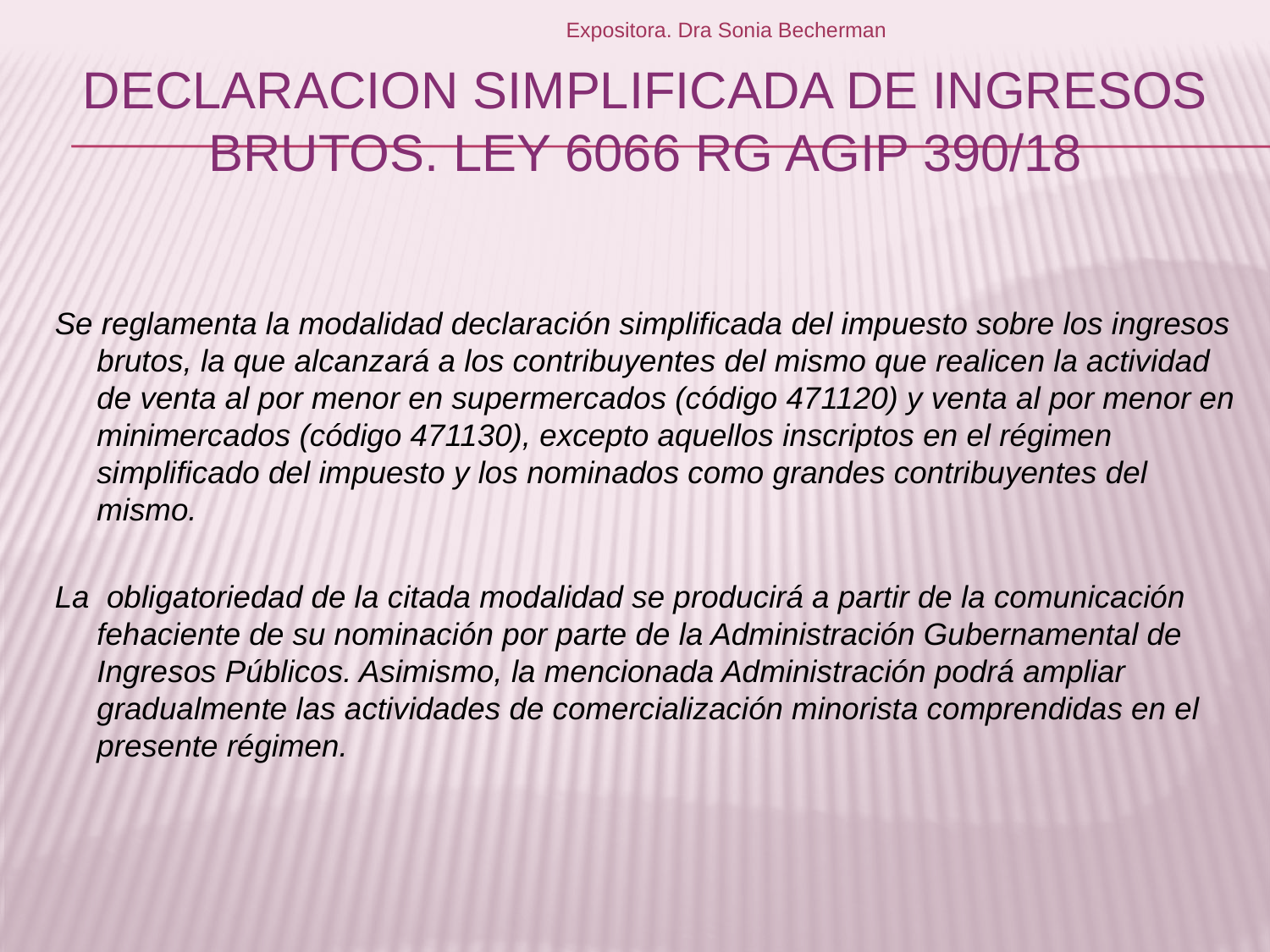

Expositora. Dra Sonia Becherman
# DECLARACION SImPLIFICADA DE INGRESOS BRUTOS. Ley 6066 Rg AGIP 390/18

Se reglamenta la modalidad declaración simplificada del impuesto sobre los ingresos brutos, la que alcanzará a los contribuyentes del mismo que realicen la actividad de venta al por menor en supermercados (código 471120) y venta al por menor en minimercados (código 471130), excepto aquellos inscriptos en el régimen simplificado del impuesto y los nominados como grandes contribuyentes del mismo.

La  obligatoriedad de la citada modalidad se producirá a partir de la comunicación fehaciente de su nominación por parte de la Administración Gubernamental de Ingresos Públicos. Asimismo, la mencionada Administración podrá ampliar gradualmente las actividades de comercialización minorista comprendidas en el presente régimen.